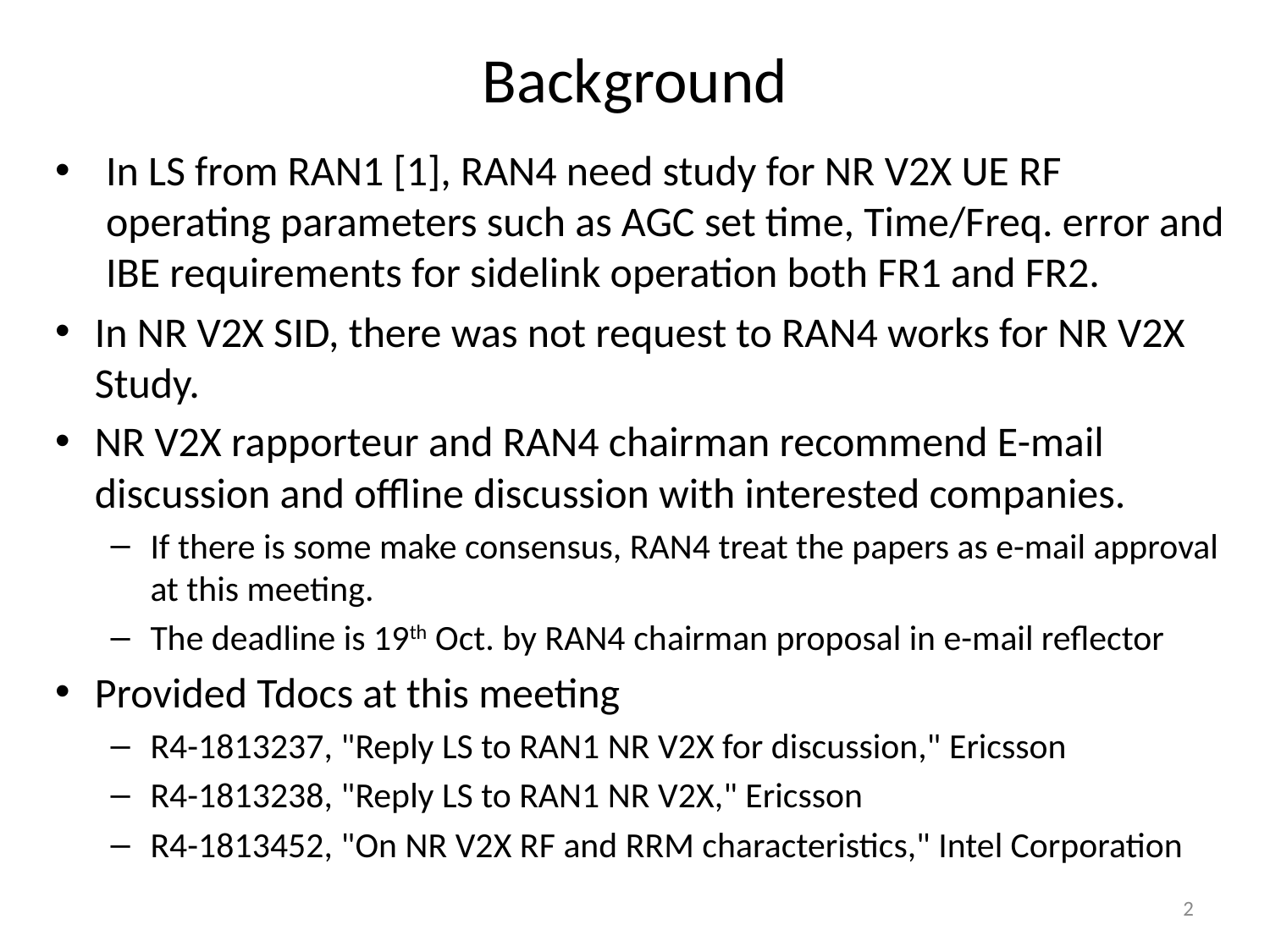

# Background
In LS from RAN1 [1], RAN4 need study for NR V2X UE RF operating parameters such as AGC set time, Time/Freq. error and IBE requirements for sidelink operation both FR1 and FR2.
In NR V2X SID, there was not request to RAN4 works for NR V2X Study.
NR V2X rapporteur and RAN4 chairman recommend E-mail discussion and offline discussion with interested companies.
If there is some make consensus, RAN4 treat the papers as e-mail approval at this meeting.
The deadline is 19th Oct. by RAN4 chairman proposal in e-mail reflector
Provided Tdocs at this meeting
R4-1813237, "Reply LS to RAN1 NR V2X for discussion," Ericsson
R4-1813238, "Reply LS to RAN1 NR V2X," Ericsson
R4-1813452, "On NR V2X RF and RRM characteristics," Intel Corporation

2